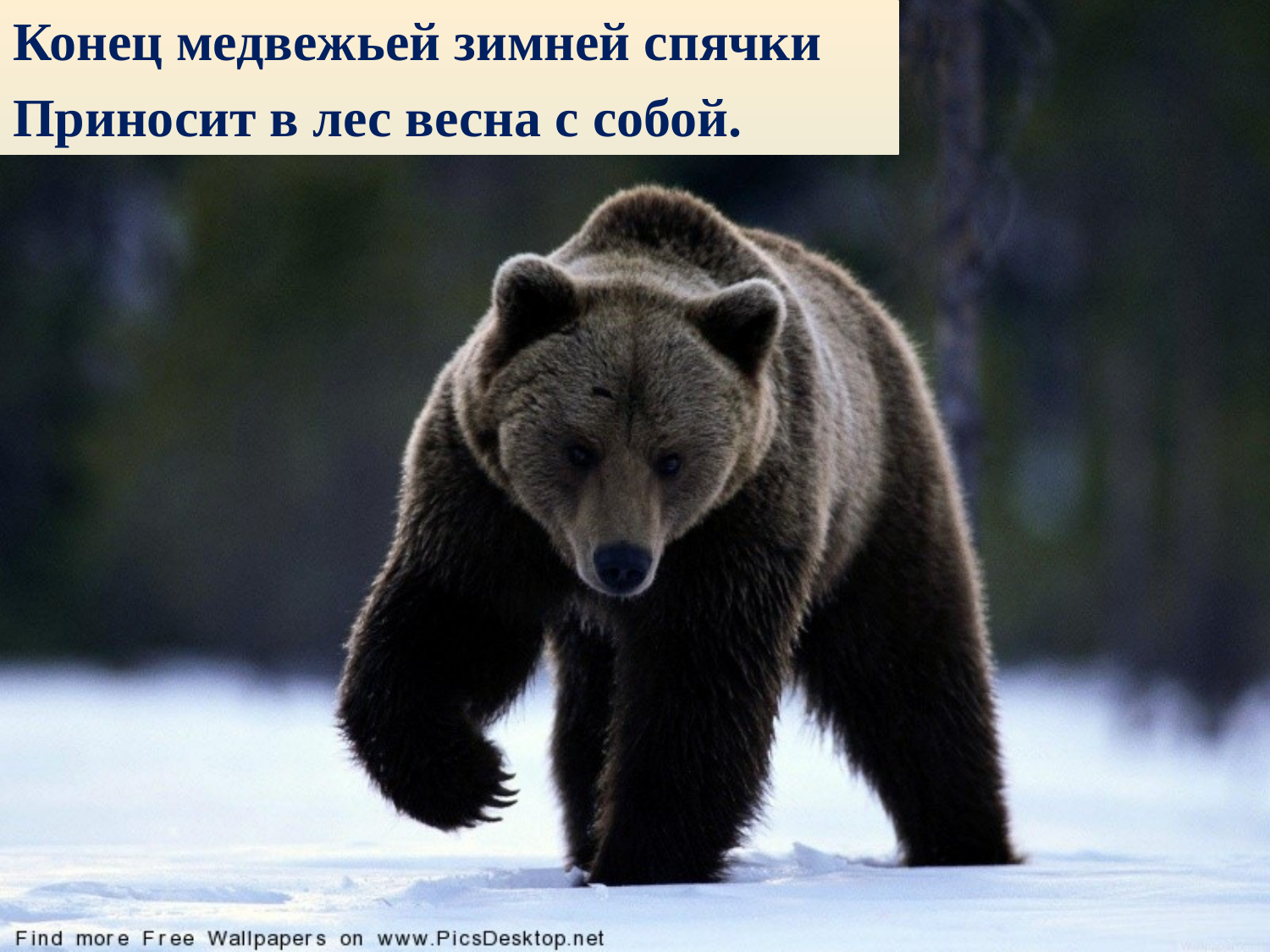

Конец медвежьей зимней спячки
Приносит в лес весна с собой.